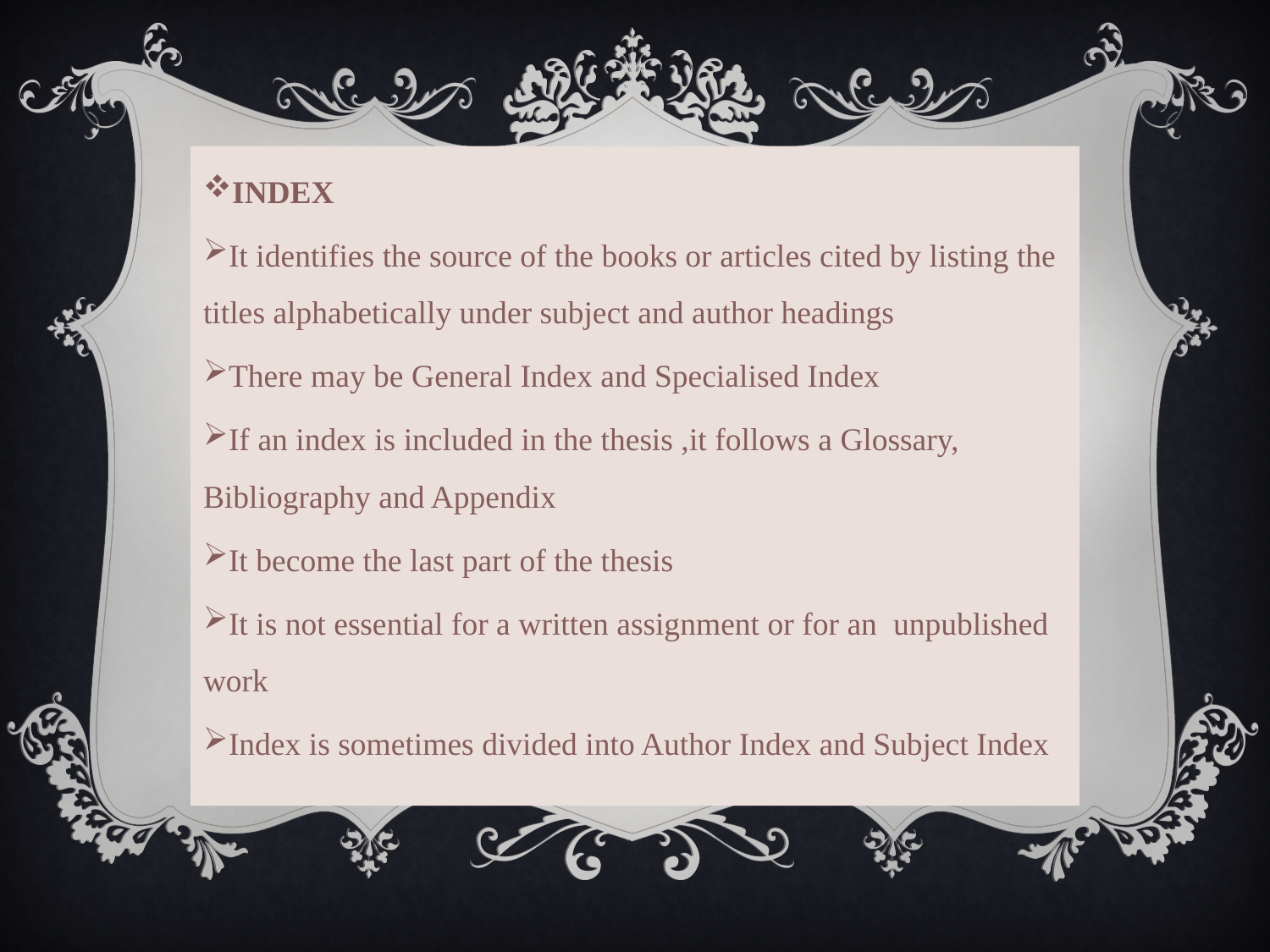

INDEX
It identifies the source of the books or articles cited by listing the titles alphabetically under subject and author headings
There may be General Index and Specialised Index
If an index is included in the thesis ,it follows a Glossary, Bibliography and Appendix
It become the last part of the thesis
It is not essential for a written assignment or for an  unpublished work
Index is sometimes divided into Author Index and Subject Index